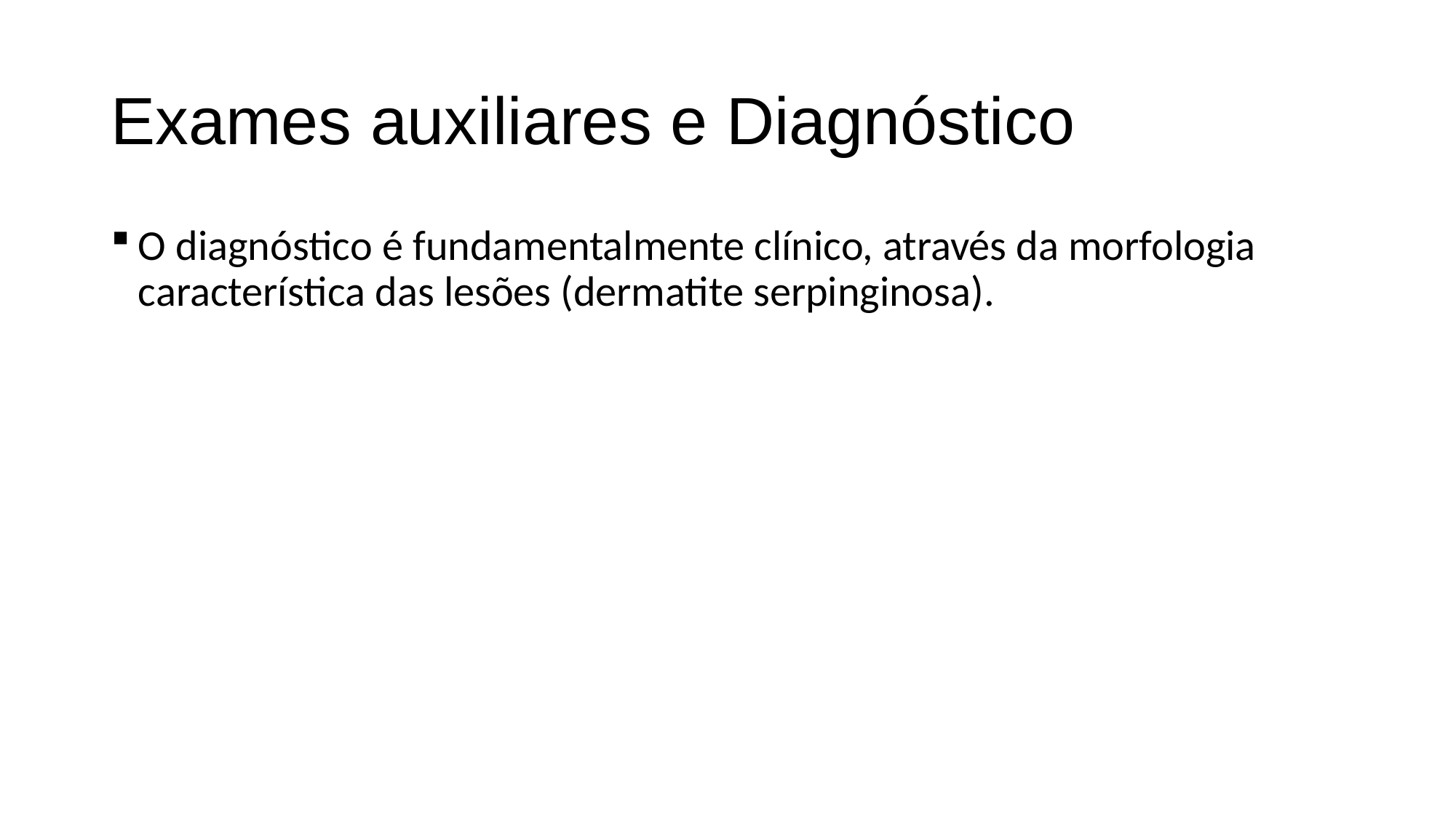

# Exames auxiliares e Diagnóstico
O diagnóstico é fundamentalmente clínico, através da morfologia característica das lesões (dermatite serpinginosa).